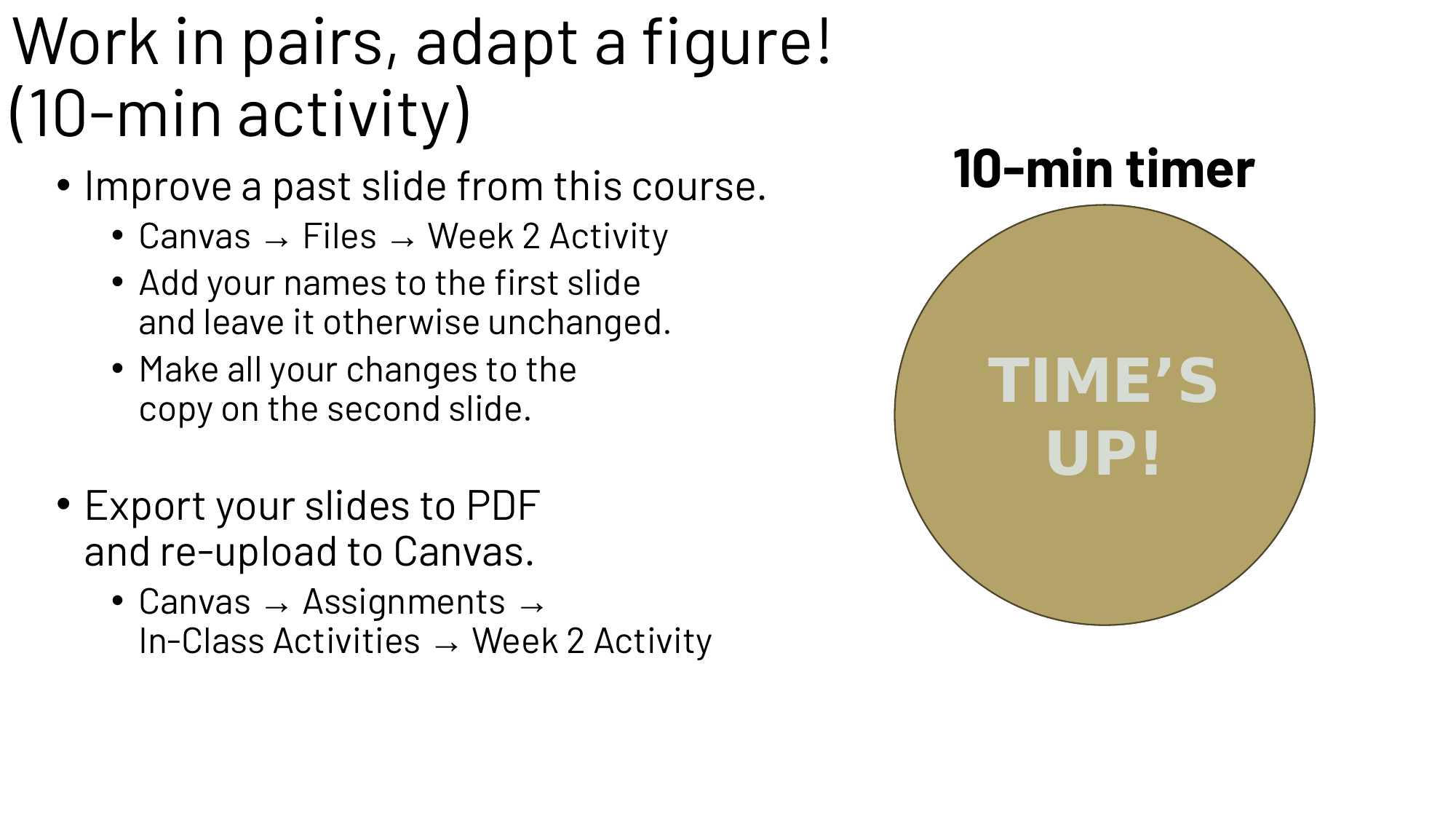

# Work in pairs, adapt a figure! (10-min activity)
10-min timer
Improve a past slide from this course.
Canvas → Files → Week 2 Activity
Add your names to the first slide
and leave it otherwise unchanged.
Make all your changes to the
copy on the second slide.
Export your slides to PDF
and re-upload to Canvas.
Canvas → Assignments →
In-Class Activities → Week 2 Activity

TIME’S UP!